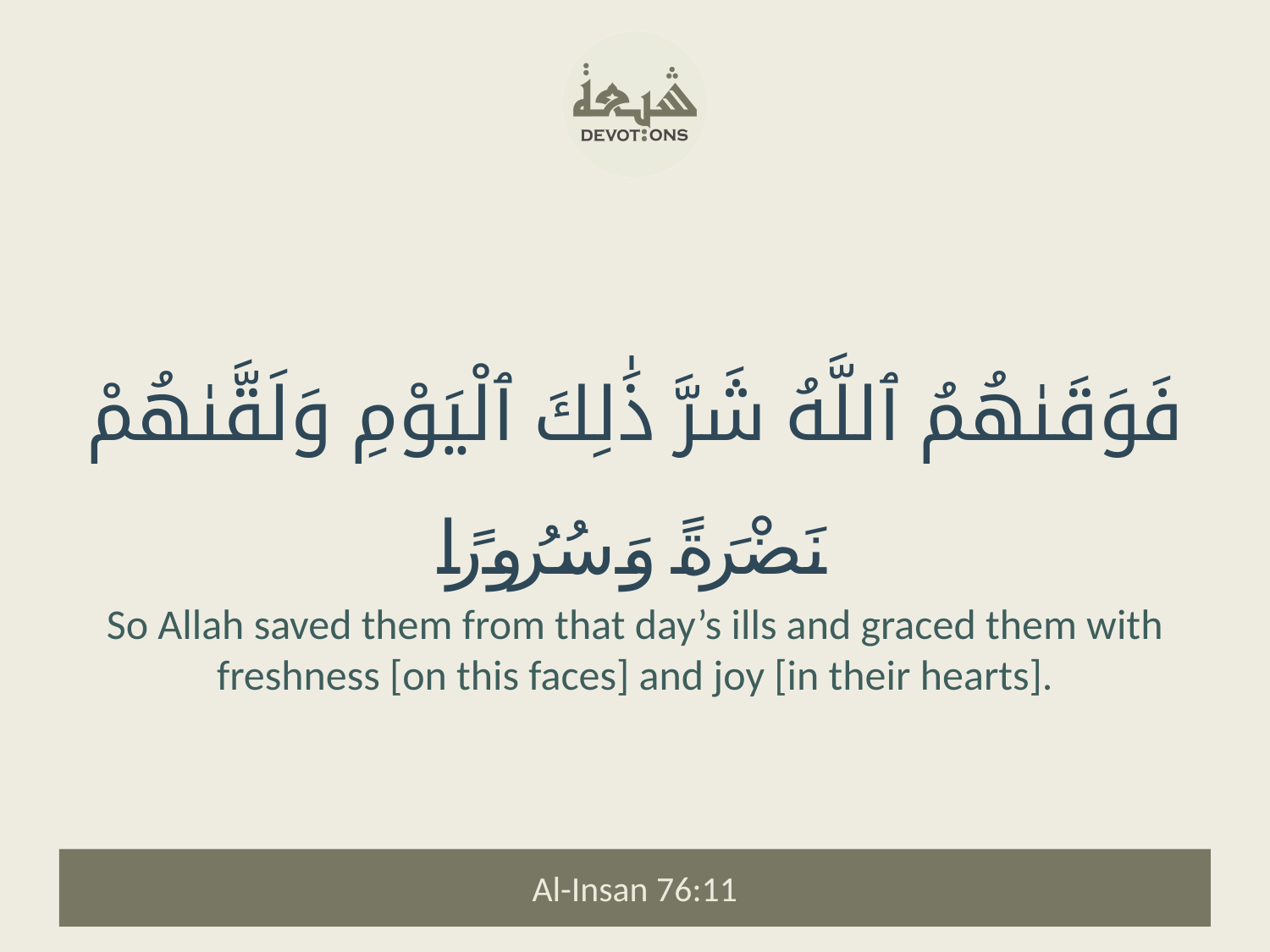

فَوَقَىٰهُمُ ٱللَّهُ شَرَّ ذَٰلِكَ ٱلْيَوْمِ وَلَقَّىٰهُمْ نَضْرَةً وَسُرُورًا
So Allah saved them from that day’s ills and graced them with freshness [on this faces] and joy [in their hearts].
Al-Insan 76:11